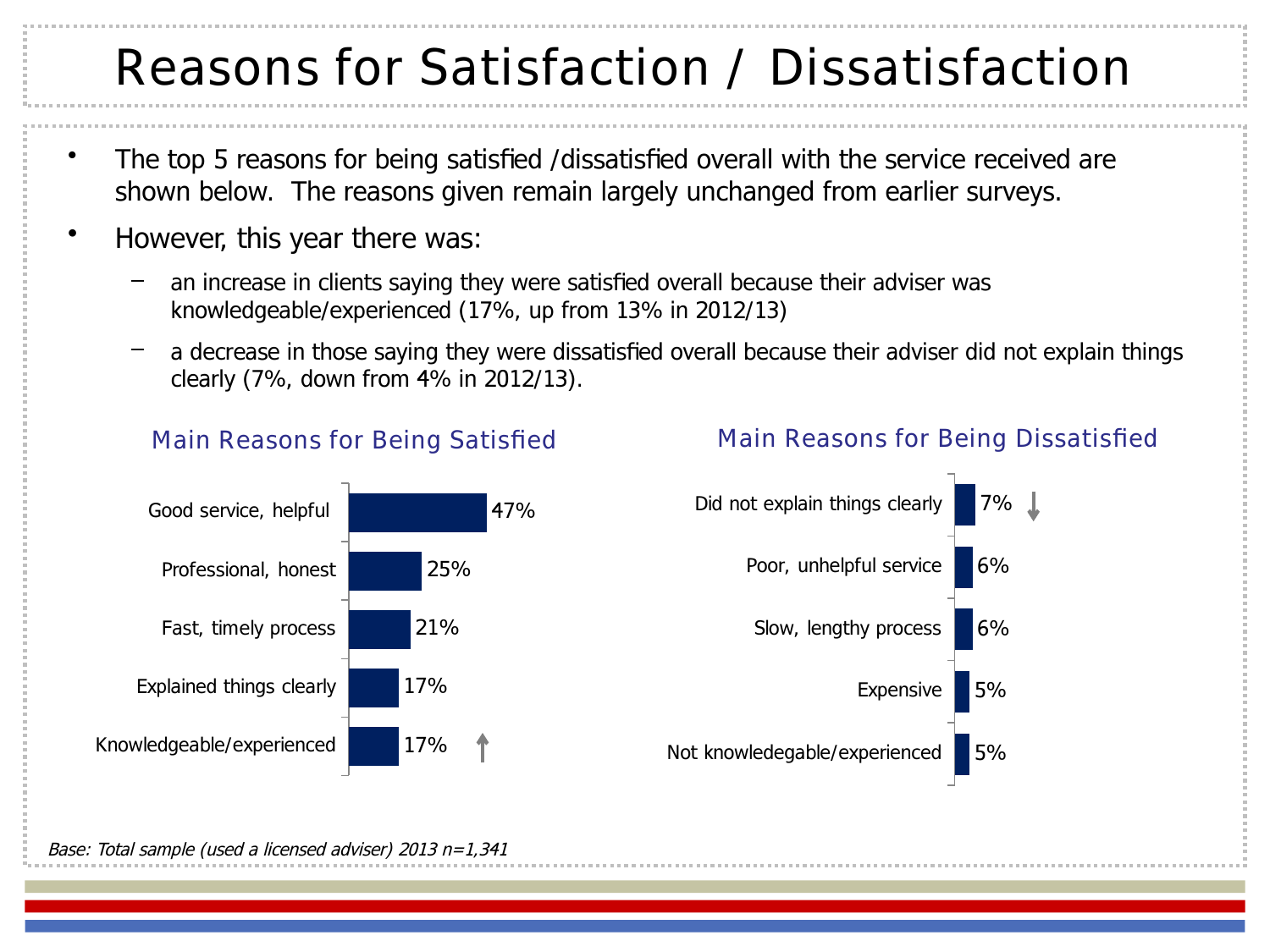

# Reasons for Satisfaction / Dissatisfaction
The top 5 reasons for being satisfied /dissatisfied overall with the service received are shown below.  The reasons given remain largely unchanged from earlier surveys.
However, this year there was:
an increase in clients saying they were satisfied overall because their adviser was knowledgeable/experienced (17%, up from 13% in 2012/13)
a decrease in those saying they were dissatisfied overall because their adviser did not explain things clearly (7%, down from 4% in 2012/13).

Main Reasons for Being Dissatisfied
Main Reasons for Being Satisfied

### Chart

| Category | 2014 |
|---|---|
| Not knowledegable/experienced | 0.05 |
| Expensive | 0.05 |
| Slow, lengthy process | 0.06000000000000003 |
| Poor, unhelpful service | 0.06000000000000003 |
| Did not explain things clearly | 0.07000000000000002 |

### Chart

| Category | 2014 |
|---|---|
| Knowledgeable/experienced | 0.17 |
| Explained things clearly | 0.17 |
| Fast, timely process | 0.21000000000000013 |
| Professional, honest | 0.25 |
| Good service, helpful  | 0.4700000000000001 |
Base: Total sample (used a licensed adviser) 2013 n=1,341
6